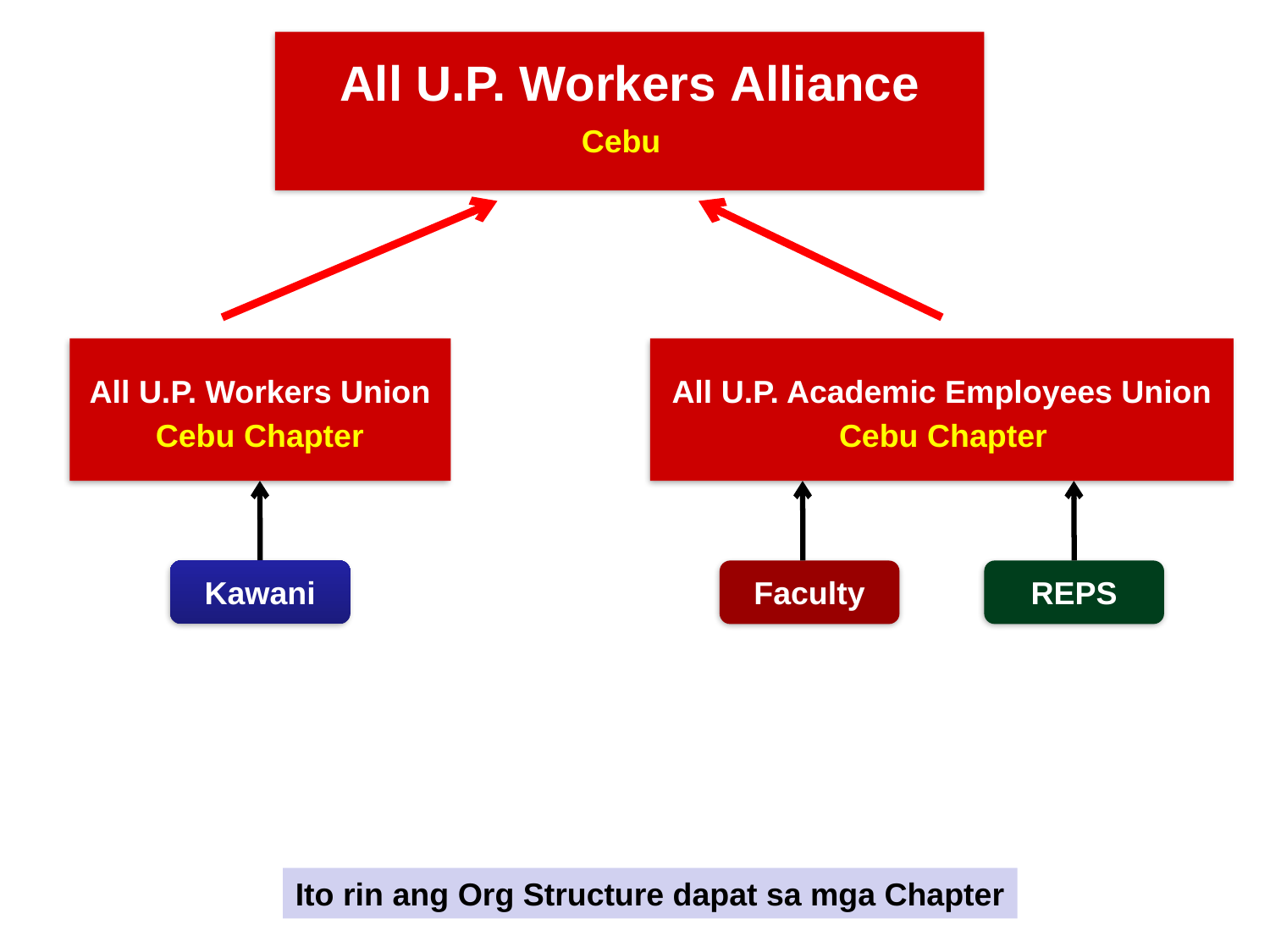

All U.P. Workers Alliance

Cebu
All U.P. Workers Union

All U.P. Academic Employees Union

Cebu Chapter
Cebu Chapter
Kawani
Faculty
REPS
Ito rin ang Org Structure dapat sa mga Chapter